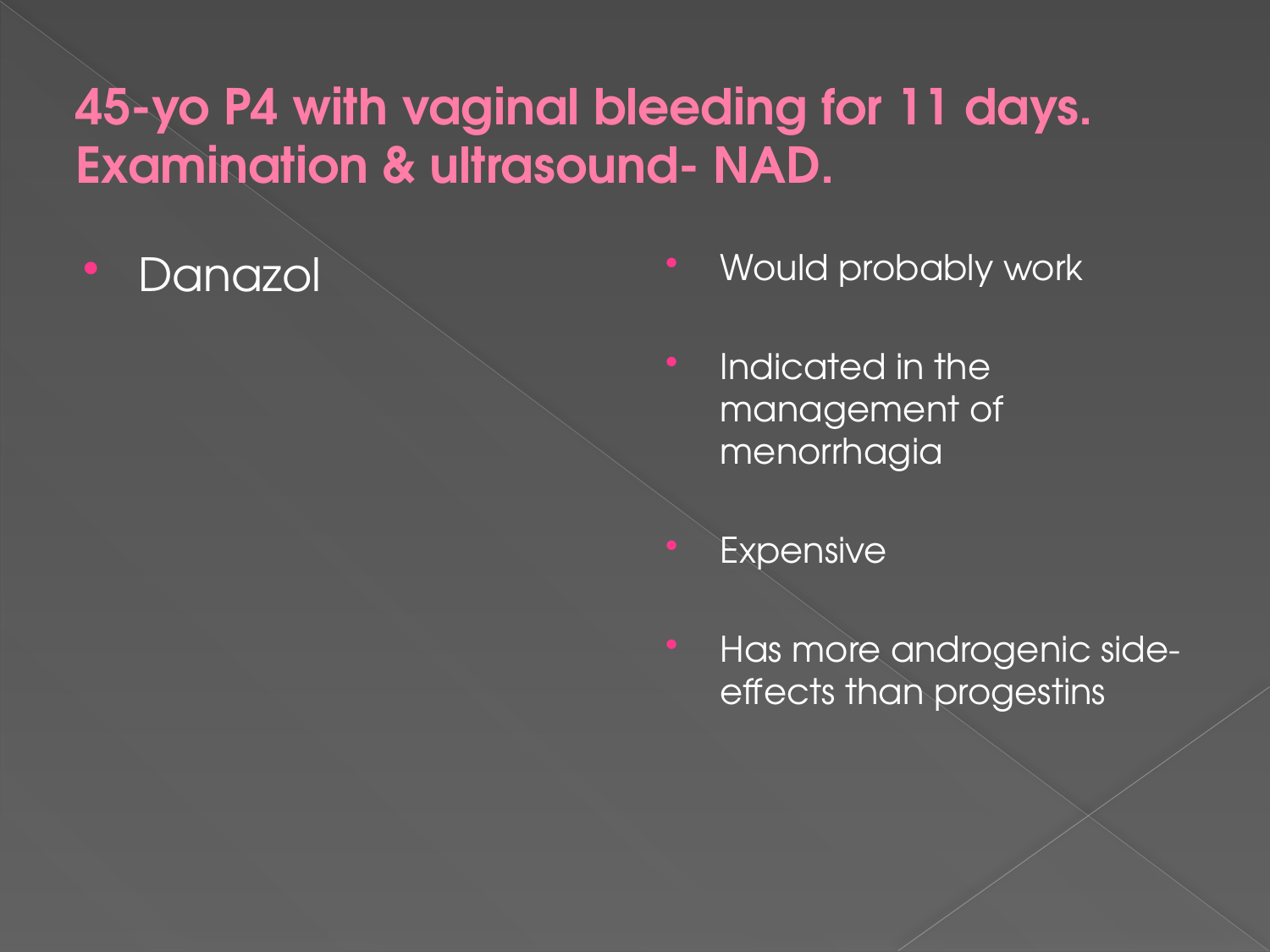

# 45-yo P4 with vaginal bleeding for 11 days. Examination & ultrasound- NAD.
Danazol

Would probably work

Indicated in the management of menorrhagia

Expensive

Has more androgenic side- effects than progestins